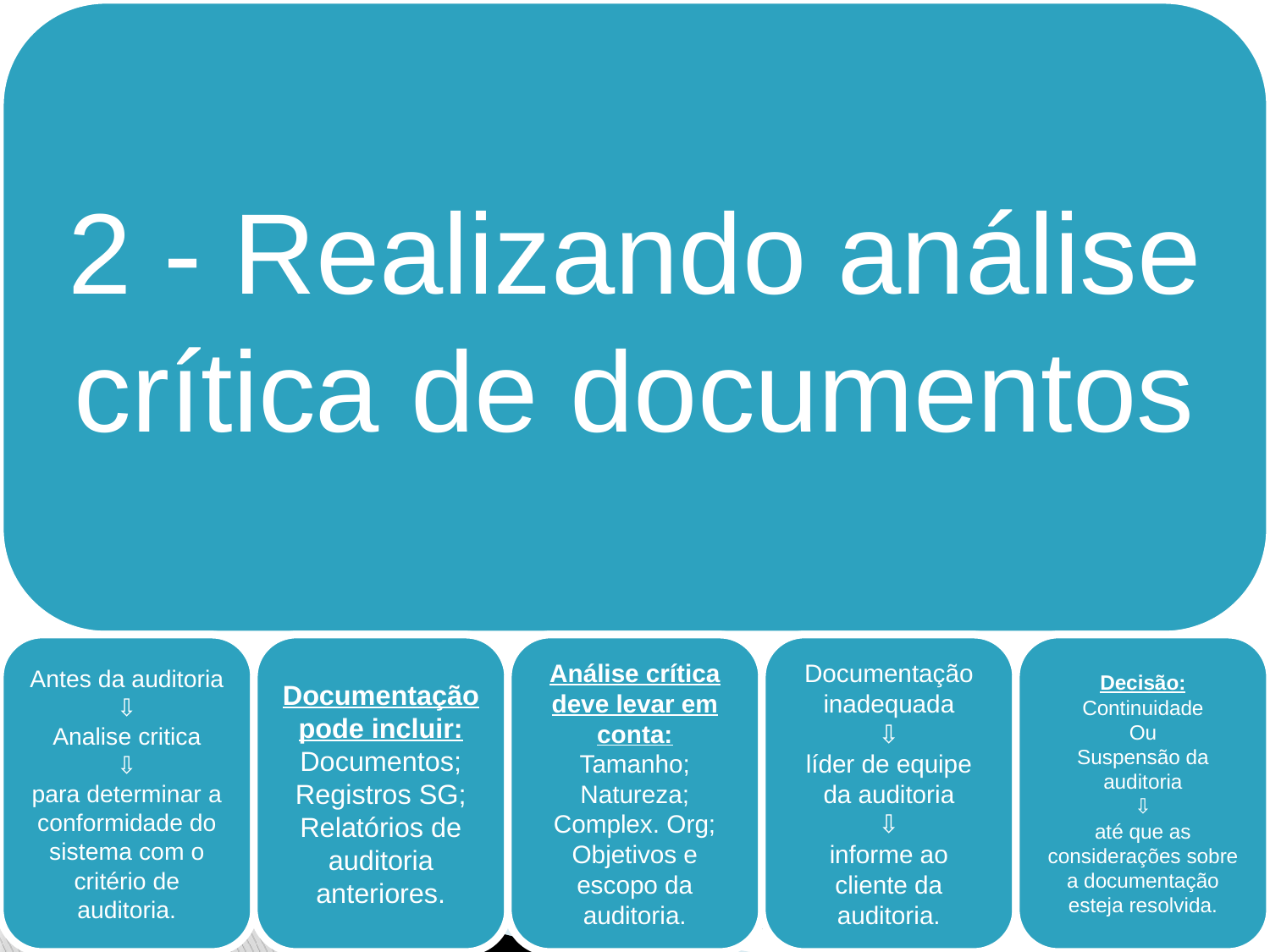

2 - Realizando análise crítica de documentos
Antes da auditoria
⇩
Analise critica
⇩
para determinar a conformidade do sistema com o critério de auditoria.
Documentação pode incluir:
Documentos;
Registros SG;
Relatórios de auditoria anteriores.
⇩
⇩
Decisão:
Continuidade
Ou
Suspensão da auditoria
⇩
até que as considerações sobre a documentação esteja resolvida.
Tamanho;
Natureza;
Complex. Org;
AUTOR: Prof. João Paulo Miranda